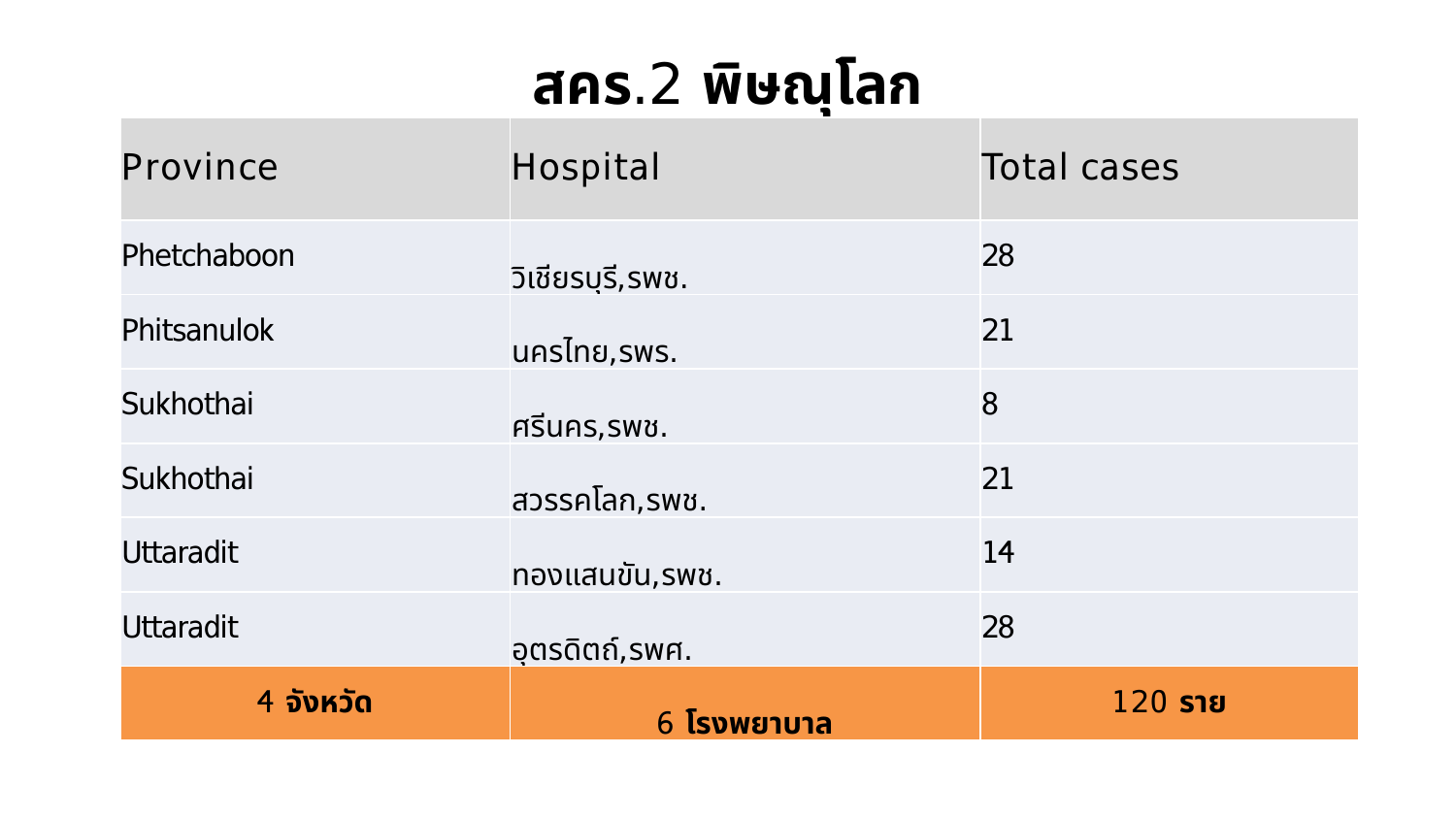

# สคร.2 พิษณุโลก
| Province | Hospital | Total cases |
| --- | --- | --- |
| Phetchaboon | วิเชียรบุรี,รพช. | 28 |
| Phitsanulok | นครไทย,รพร. | 21 |
| Sukhothai | ศรีนคร,รพช. | 8 |
| Sukhothai | สวรรคโลก,รพช. | 21 |
| Uttaradit | ทองแสนขัน,รพช. | 14 |
| Uttaradit | อุตรดิตถ์,รพศ. | 28 |
| 4 จังหวัด | 6 โรงพยาบาล | 120 ราย |